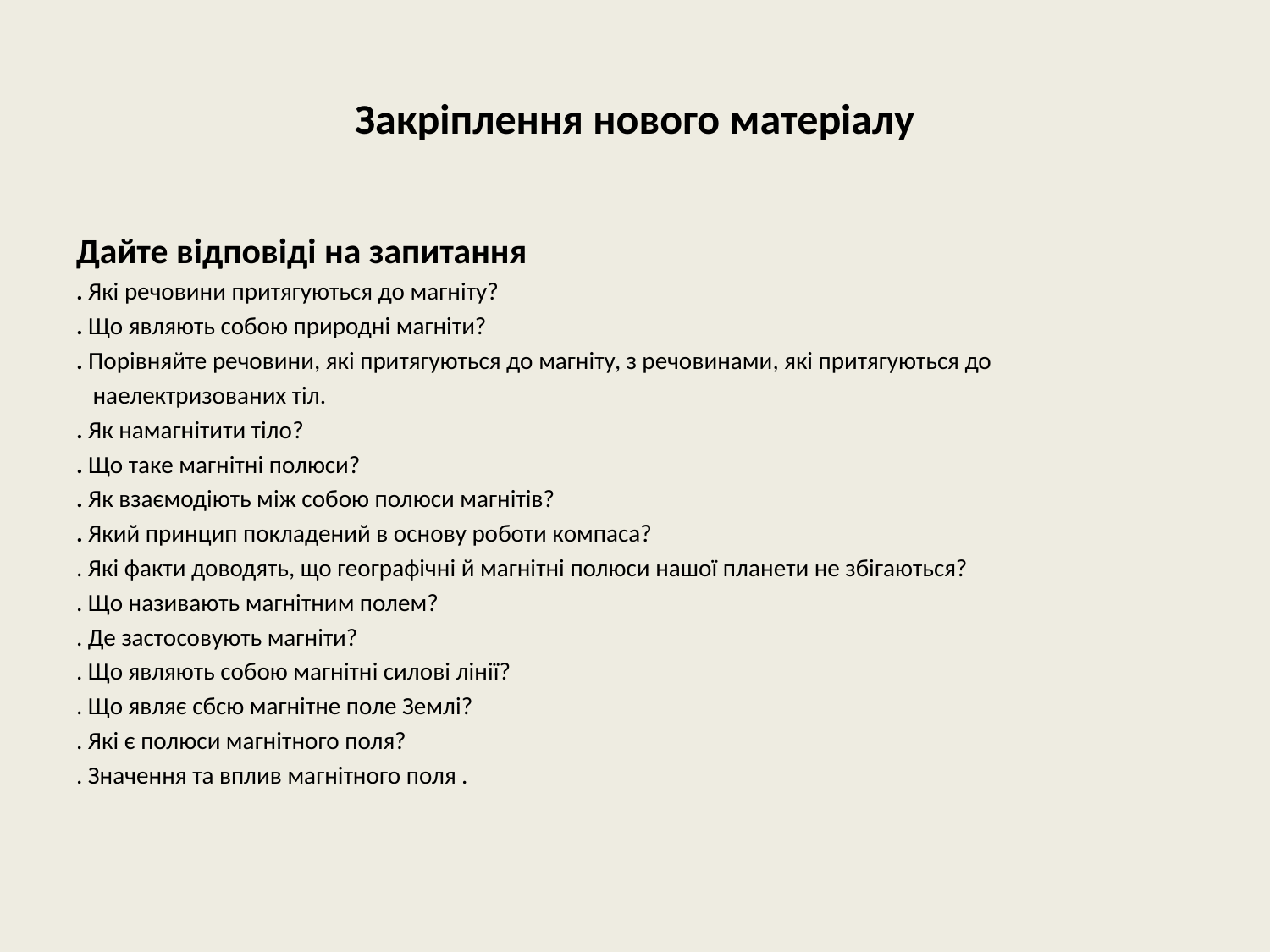

# Закріплення нового матеріалу
Дайте відповіді на запитання
. Які речовини притягуються до магніту?
. Що являють собою природні магніти?
. Порівняйте речовини, які притягуються до магніту, з речовинами, які притягуються до
   наелектризованих тіл.
. Як намагнітити тіло?
. Що таке магнітні полюси?
. Як взаємодіють між собою полюси магнітів?
. Який принцип покладений в основу роботи компаса?
. Які факти доводять, що географічні й магнітні полюси нашої планети не збігаються?
. Що називають магнітним полем?
. Де застосовують магніти?
. Що являють собою магнітні силові лінії?
. Що являє сбсю магнітне поле Землі?
. Які є полюси магнітного поля?
. Значення та вплив магнітного поля .